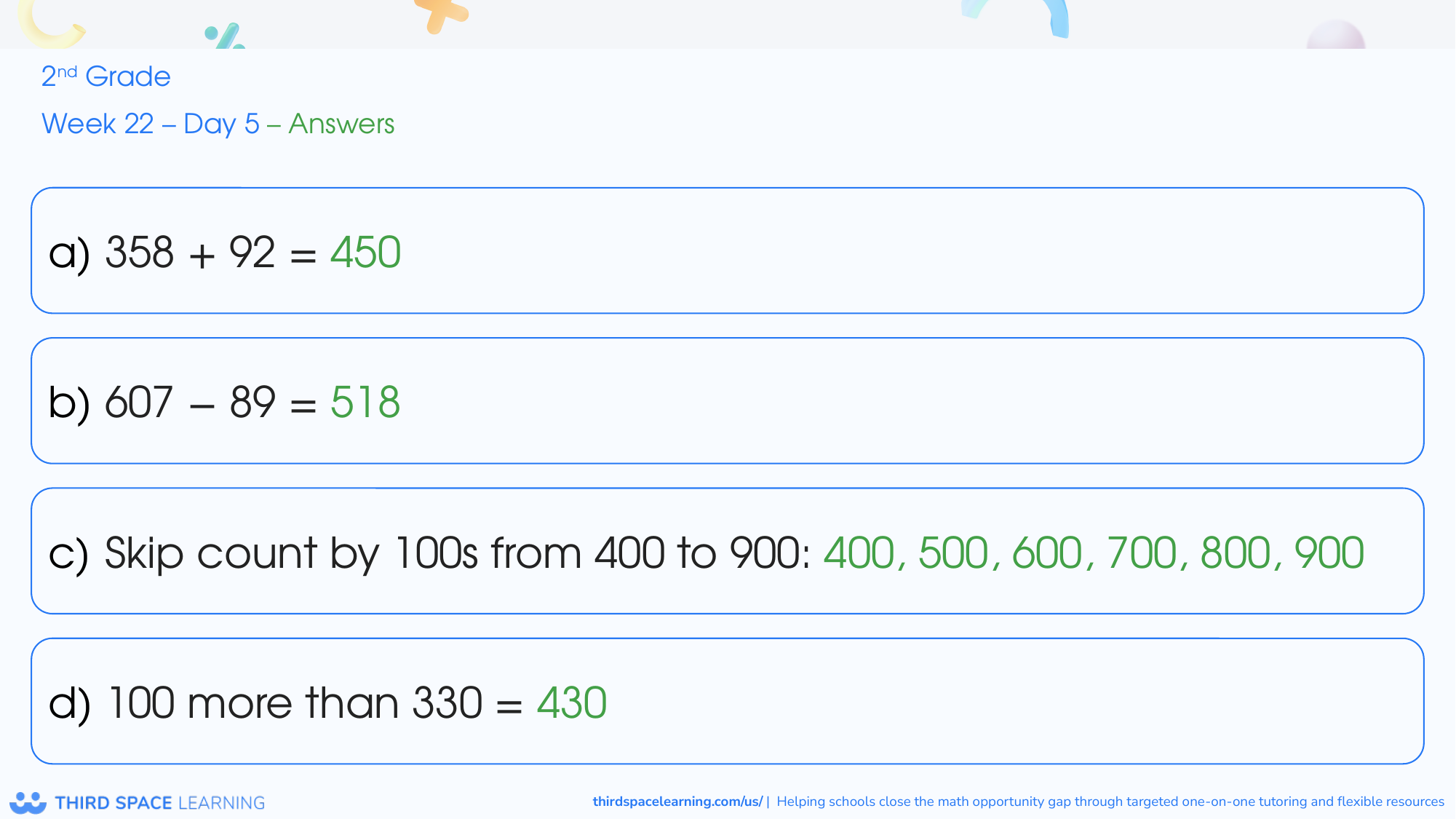

2nd Grade
Week 22 – Day 5 – Answers
358 + 92 = 450
607 − 89 = 518
Skip count by 100s from 400 to 900: 400, 500, 600, 700, 800, 900
100 more than 330 = 430